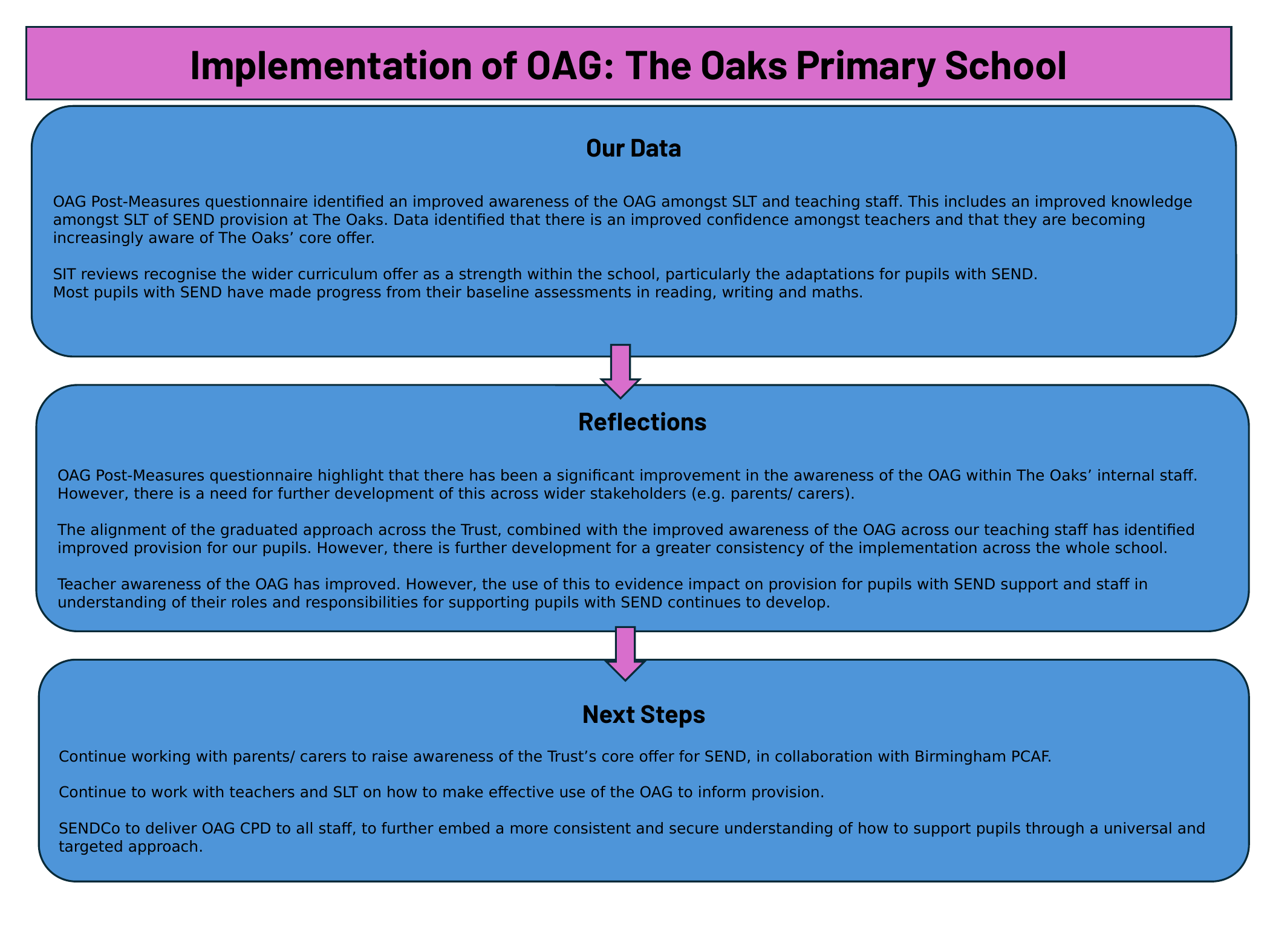

Implementation of OAG: The Oaks Primary School
Our Data

OAG Post-Measures questionnaire identified an improved awareness of the OAG amongst SLT and teaching staff. This includes an improved knowledge amongst SLT of SEND provision at The Oaks. Data identified that there is an improved confidence amongst teachers and that they are becoming increasingly aware of The Oaks’ core offer.

SIT reviews recognise the wider curriculum offer as a strength within the school, particularly the adaptations for pupils with SEND.
Most pupils with SEND have made progress from their baseline assessments in reading, writing and maths.

Reflections

OAG Post-Measures questionnaire highlight that there has been a significant improvement in the awareness of the OAG within The Oaks’ internal staff. However, there is a need for further development of this across wider stakeholders (e.g. parents/ carers).

The alignment of the graduated approach across the Trust, combined with the improved awareness of the OAG across our teaching staff has identified improved provision for our pupils. However, there is further development for a greater consistency of the implementation across the whole school.

Teacher awareness of the OAG has improved. However, the use of this to evidence impact on provision for pupils with SEND support and staff in understanding of their roles and responsibilities for supporting pupils with SEND continues to develop.

Next Steps

Continue working with parents/ carers to raise awareness of the Trust’s core offer for SEND, in collaboration with Birmingham PCAF.

Continue to work with teachers and SLT on how to make effective use of the OAG to inform provision.

SENDCo to deliver OAG CPD to all staff, to further embed a more consistent and secure understanding of how to support pupils through a universal and targeted approach.